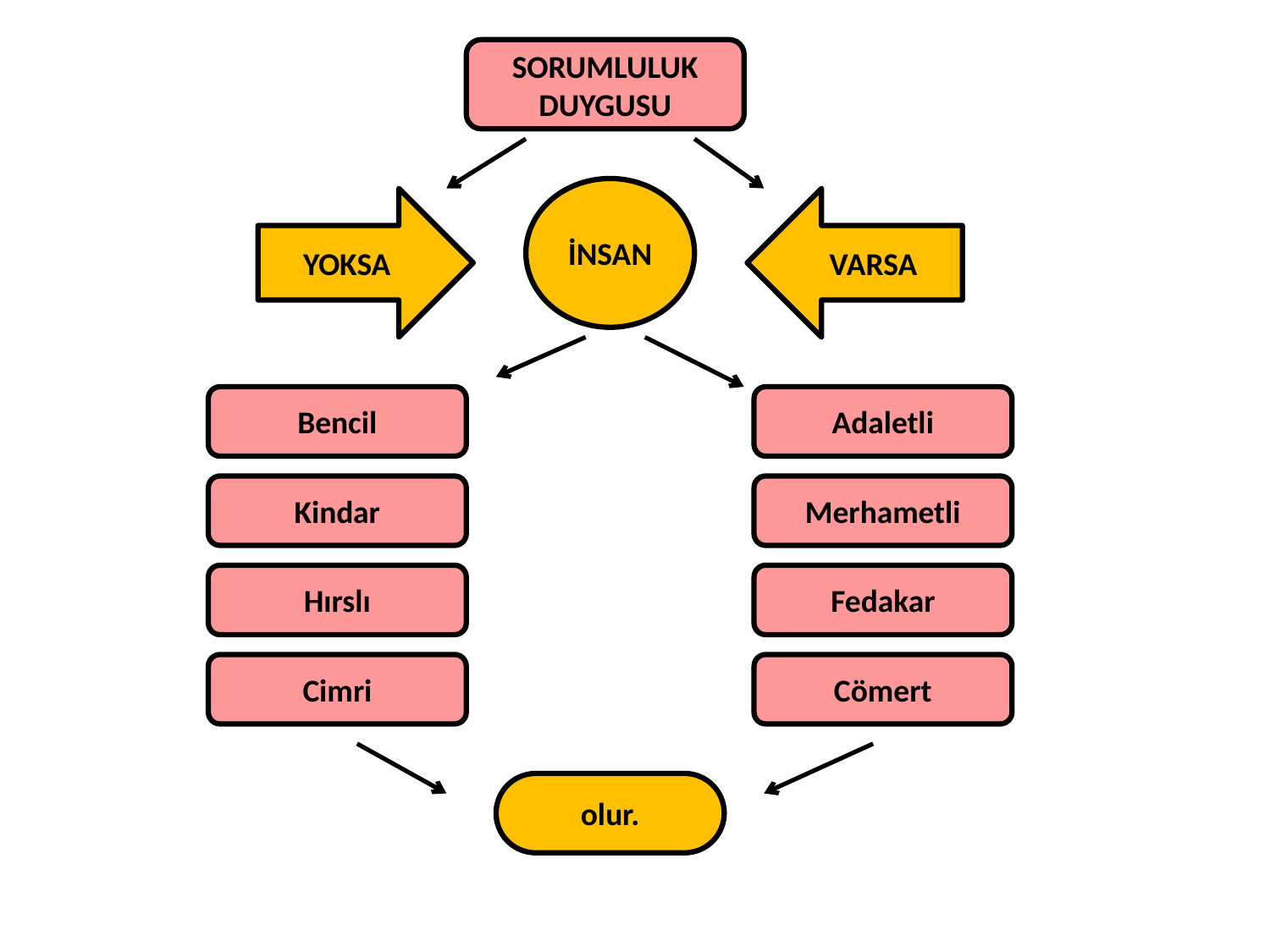

SORUMLULUK DUYGUSU
İNSAN
YOKSA
VARSA
Bencil
Adaletli
Kindar
Merhametli
Hırslı
Fedakar
Cimri
Cömert
olur.